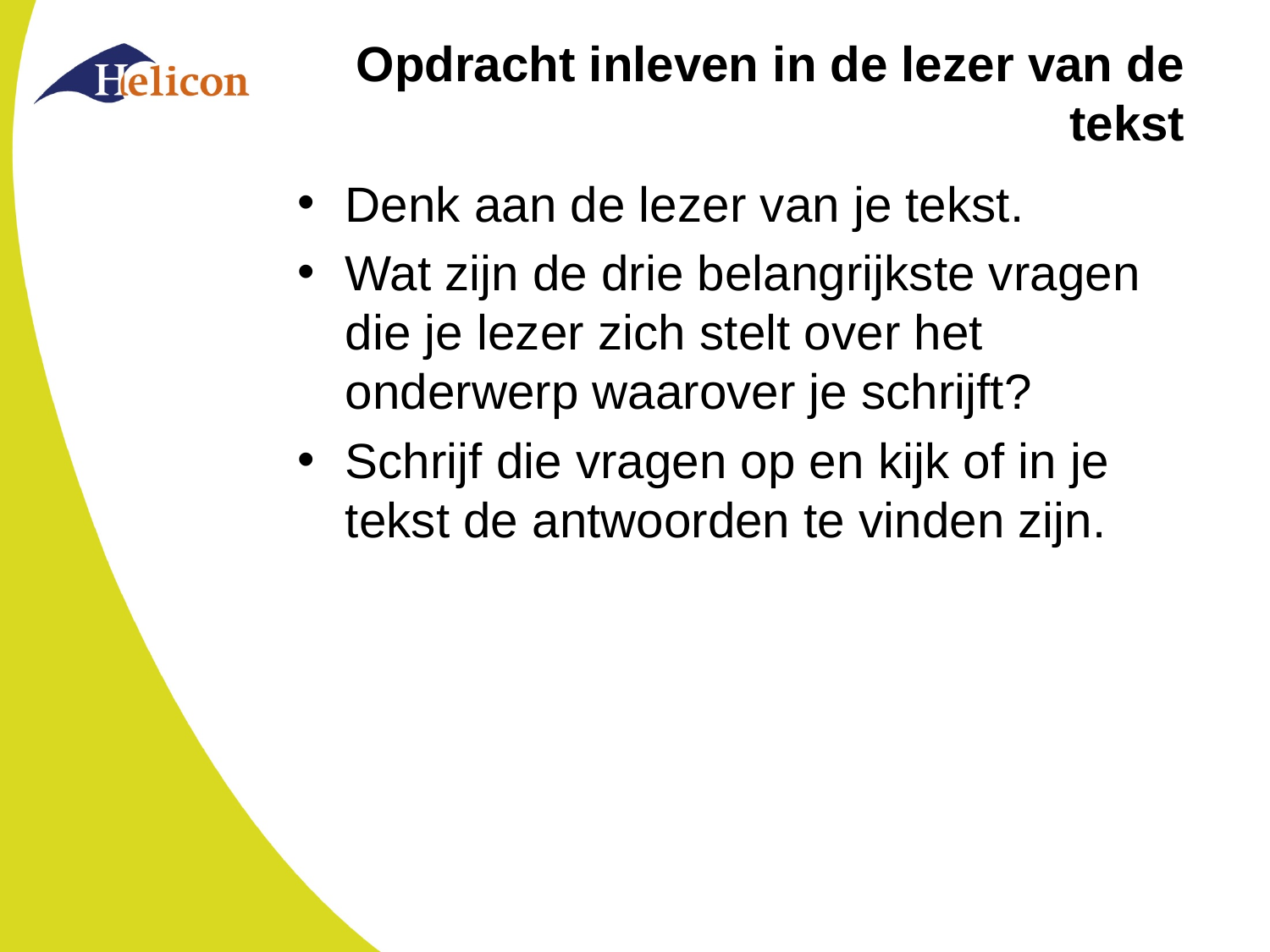

# Opdracht inleven in de lezer van de tekst
Denk aan de lezer van je tekst.
Wat zijn de drie belangrijkste vragen die je lezer zich stelt over het onderwerp waarover je schrijft?
Schrijf die vragen op en kijk of in je tekst de antwoorden te vinden zijn.